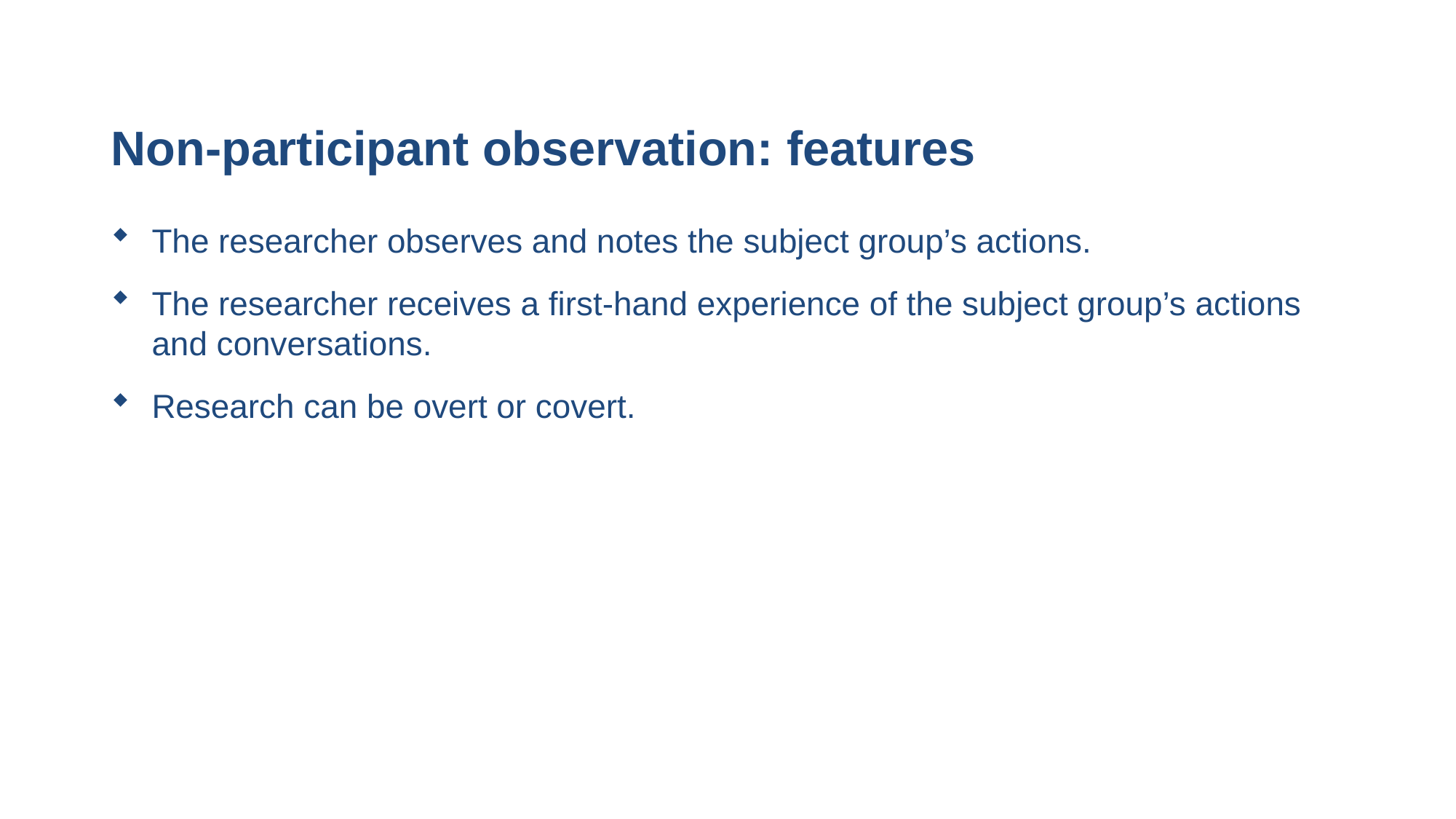

# Non-participant observation: features
The researcher observes and notes the subject group’s actions.
The researcher receives a first-hand experience of the subject group’s actions and conversations.
Research can be overt or covert.